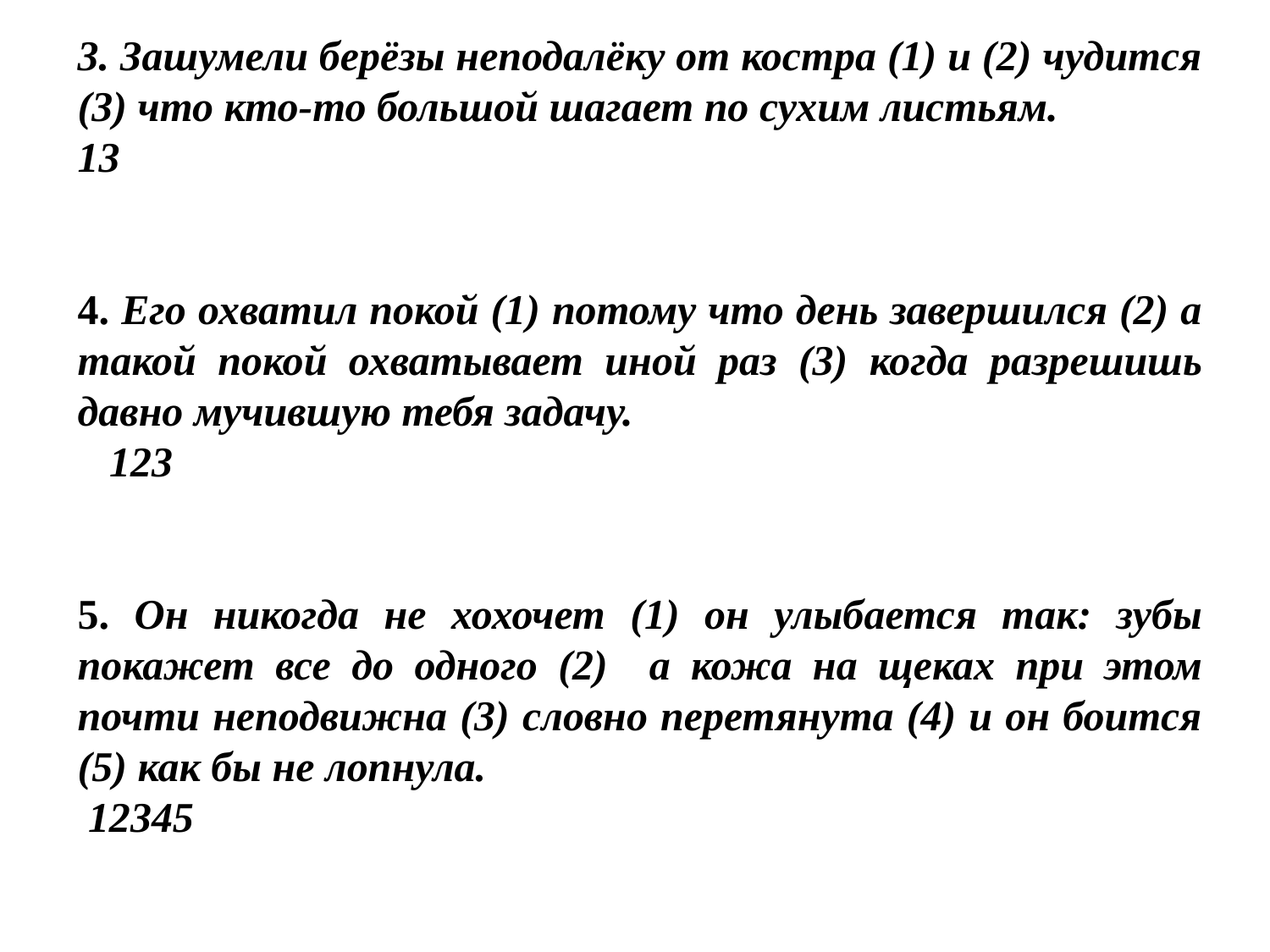

3. Зашумели берёзы неподалёку от костра (1) и (2) чудится (3) что кто-то большой шагает по сухим листьям.
13

4. Его охватил покой (1) потому что день завершился (2) а такой покой охватывает иной раз (3) когда разрешишь давно мучившую тебя задачу.
   123

5. Он никогда не хохочет (1) он улыбается так: зубы покажет все до одного (2)  а кожа на щеках при этом почти неподвижна (3) словно перетянута (4) и он боится (5) как бы не лопнула.
 12345